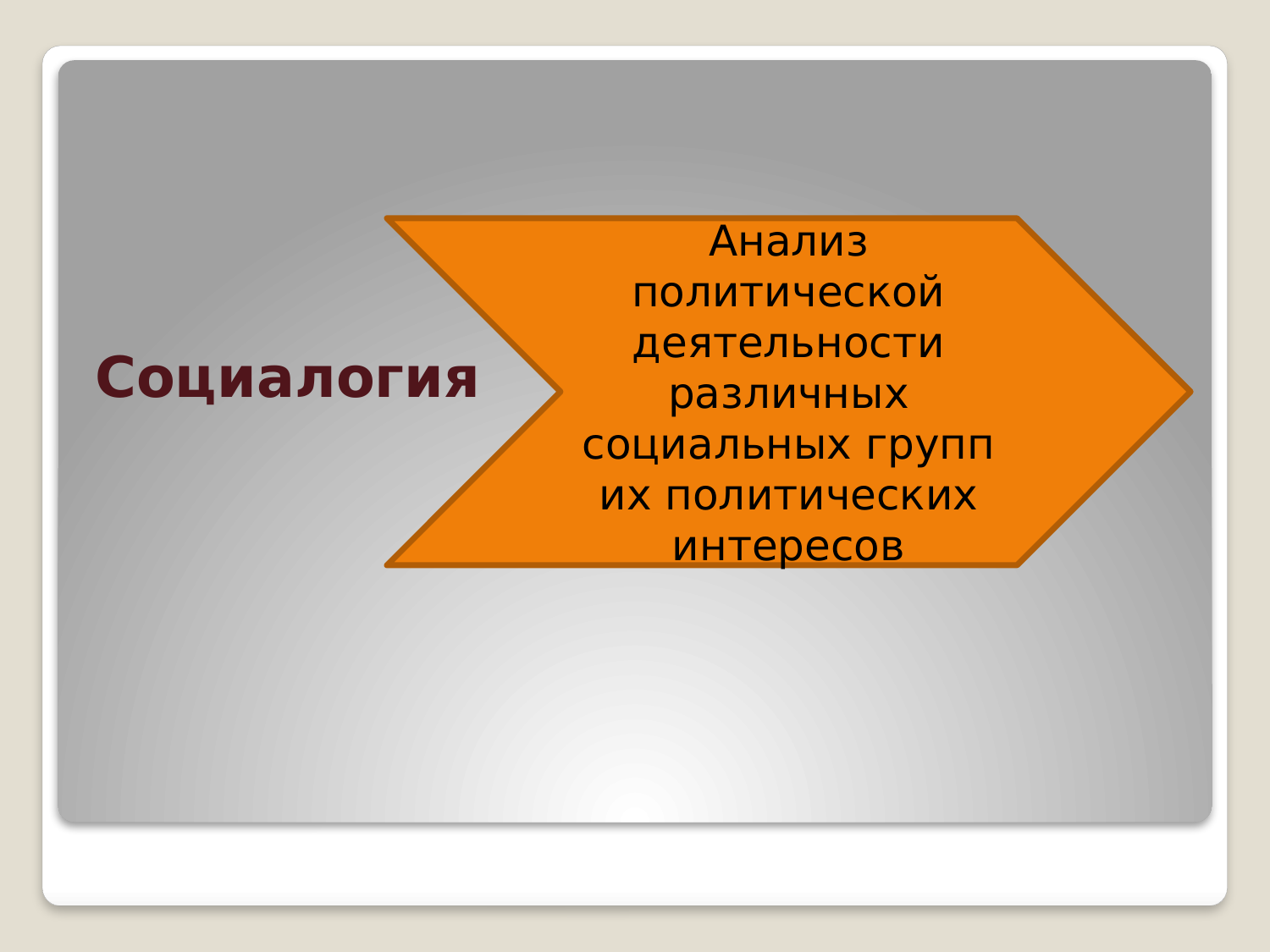

Социалогия
Анализ политической деятельности различных социальных групп их политических интересов
#